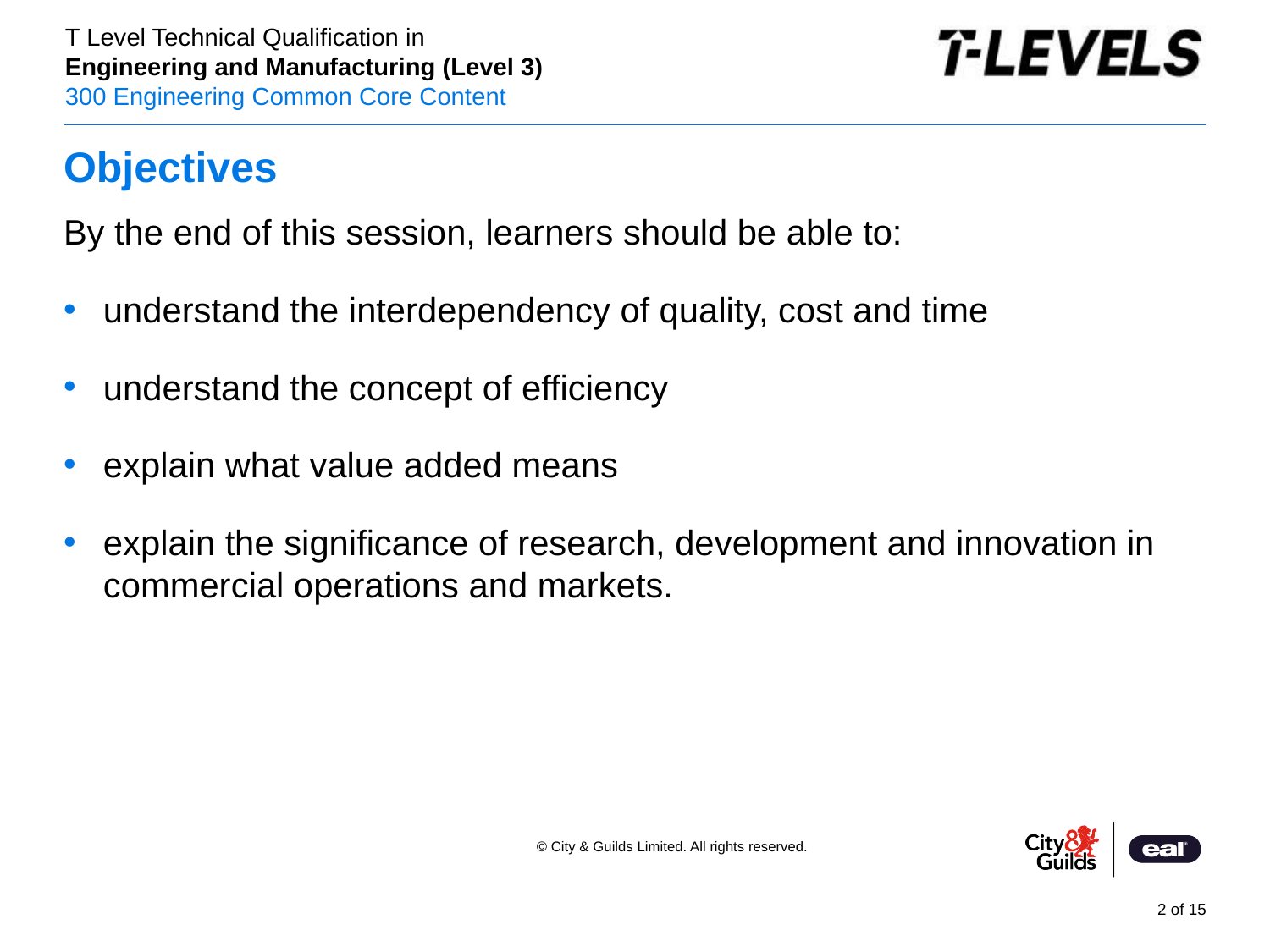

# Objectives
By the end of this session, learners should be able to:
understand the interdependency of quality, cost and time
understand the concept of efficiency
explain what value added means
explain the significance of research, development and innovation in commercial operations and markets.